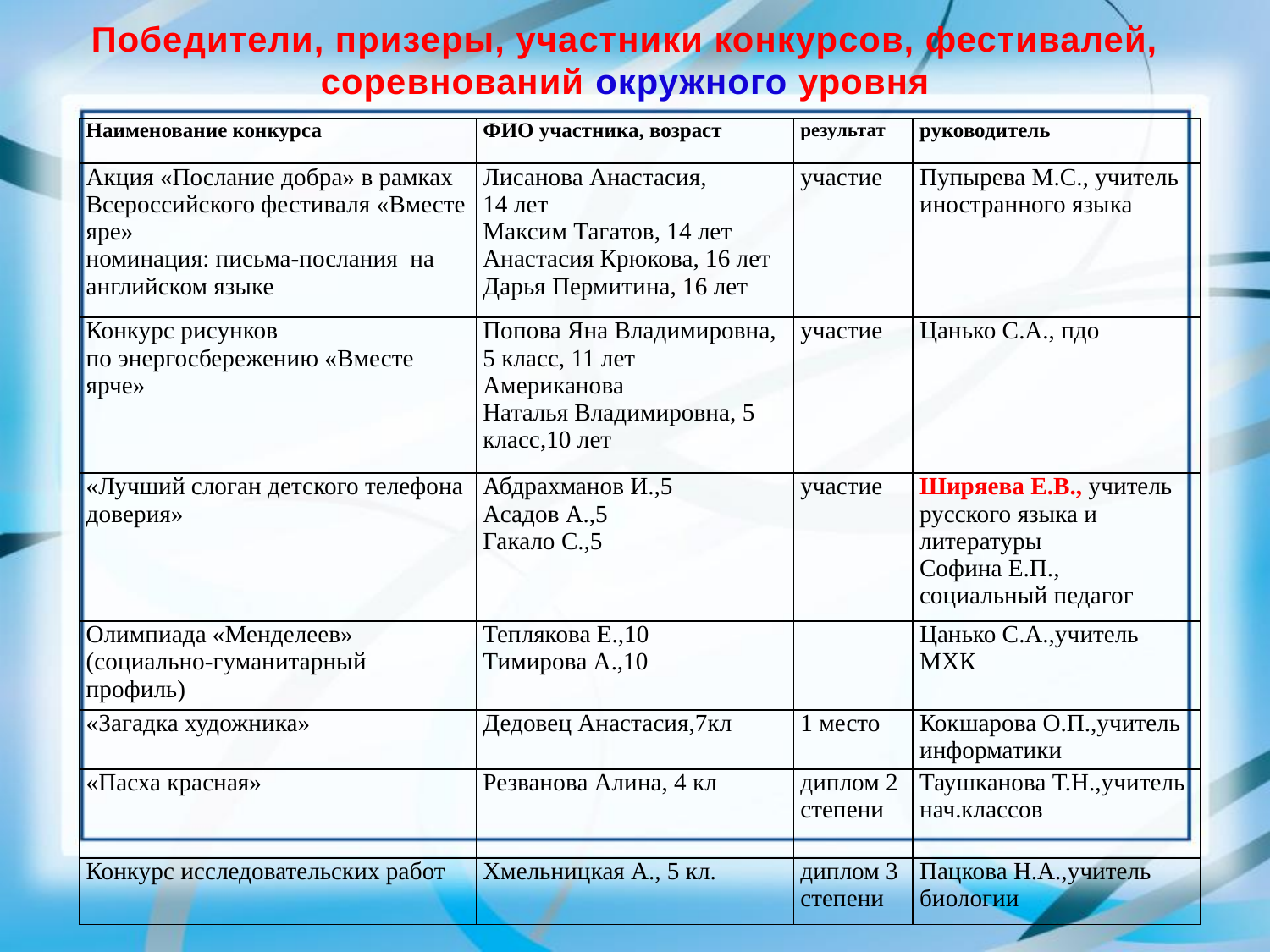

Победители, призеры, участники конкурсов, фестивалей, соревнований окружного уровня
| Наименование конкурса | ФИО участника, возраст | результат | руководитель |
| --- | --- | --- | --- |
| Акция «Послание добра» в рамках Всероссийского фестиваля «Вместе яре» номинация: письма-послания на английском языке | Лисанова Анастасия, 14 лет Максим Тагатов, 14 лет Анастасия Крюкова, 16 лет Дарья Пермитина, 16 лет | участие | Пупырева М.С., учитель иностранного языка |
| Конкурс рисунков по энергосбережению «Вместе ярче» | Попова Яна Владимировна, 5 класс, 11 лет Американова Наталья Владимировна, 5 класс,10 лет | участие | Цанько С.А., пдо |
| «Лучший слоган детского телефона доверия» | Абдрахманов И.,5 Асадов А.,5 Гакало С.,5 | участие | Ширяева Е.В., учитель русского языка и литературы Софина Е.П., социальный педагог |
| Олимпиада «Менделеев» (социально-гуманитарный профиль) | Теплякова Е.,10 Тимирова А.,10 |  | Цанько С.А.,учитель МХК |
| «Загадка художника» | Дедовец Анастасия,7кл | 1 место | Кокшарова О.П.,учитель информатики |
| «Пасха красная» | Резванова Алина, 4 кл | диплом 2 степени | Таушканова Т.Н.,учитель нач.классов |
| Конкурс исследовательских работ | Хмельницкая А., 5 кл. | диплом 3 степени | Пацкова Н.А.,учитель биологии |